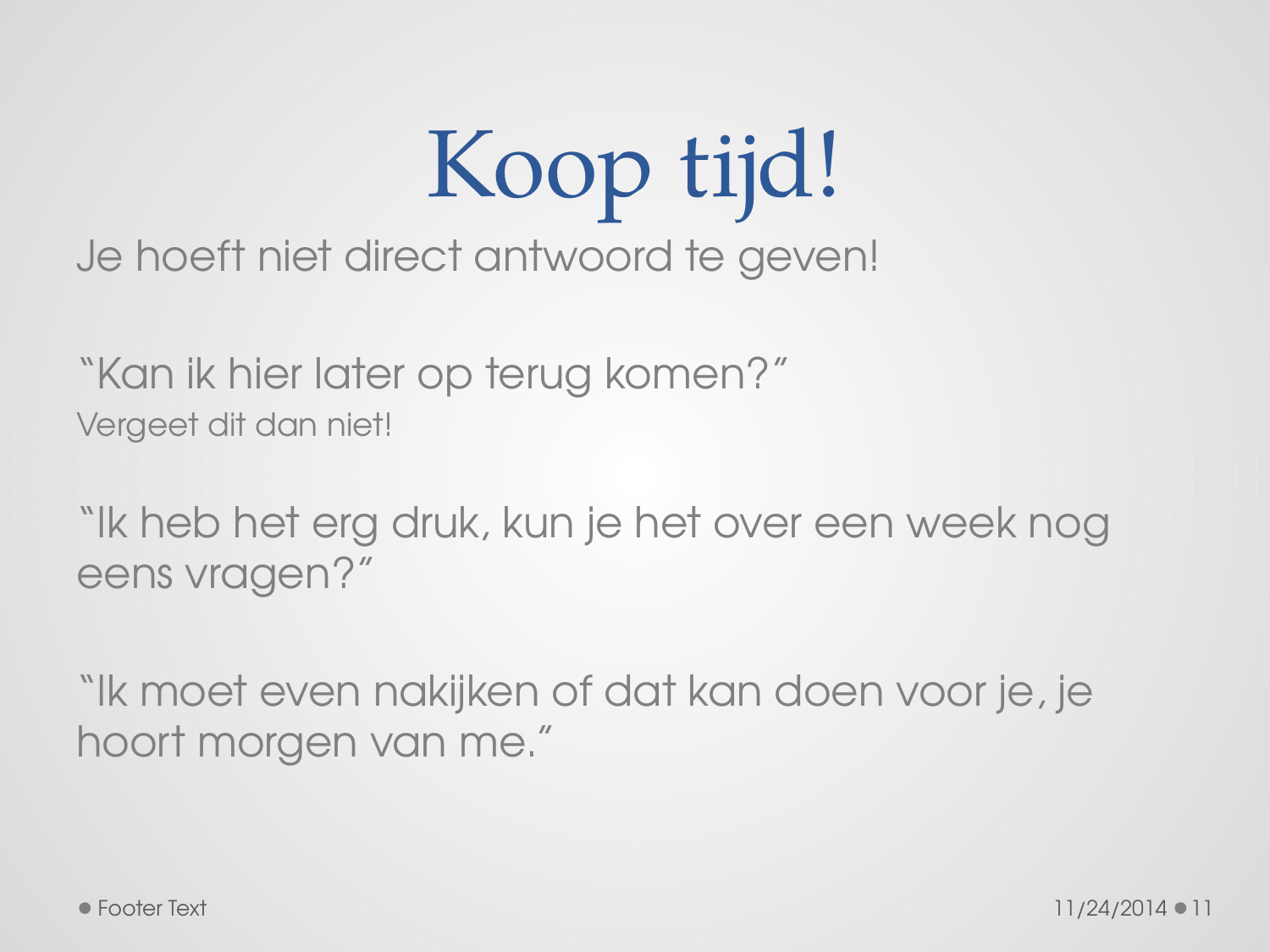

# Koop tijd!
Je hoeft niet direct antwoord te geven!

“Kan ik hier later op terug komen?”
Vergeet dit dan niet!

“Ik heb het erg druk, kun je het over een week nog eens vragen?”

“Ik moet even nakijken of dat kan doen voor je, je hoort morgen van me.”
Footer Text
11/24/2014
11